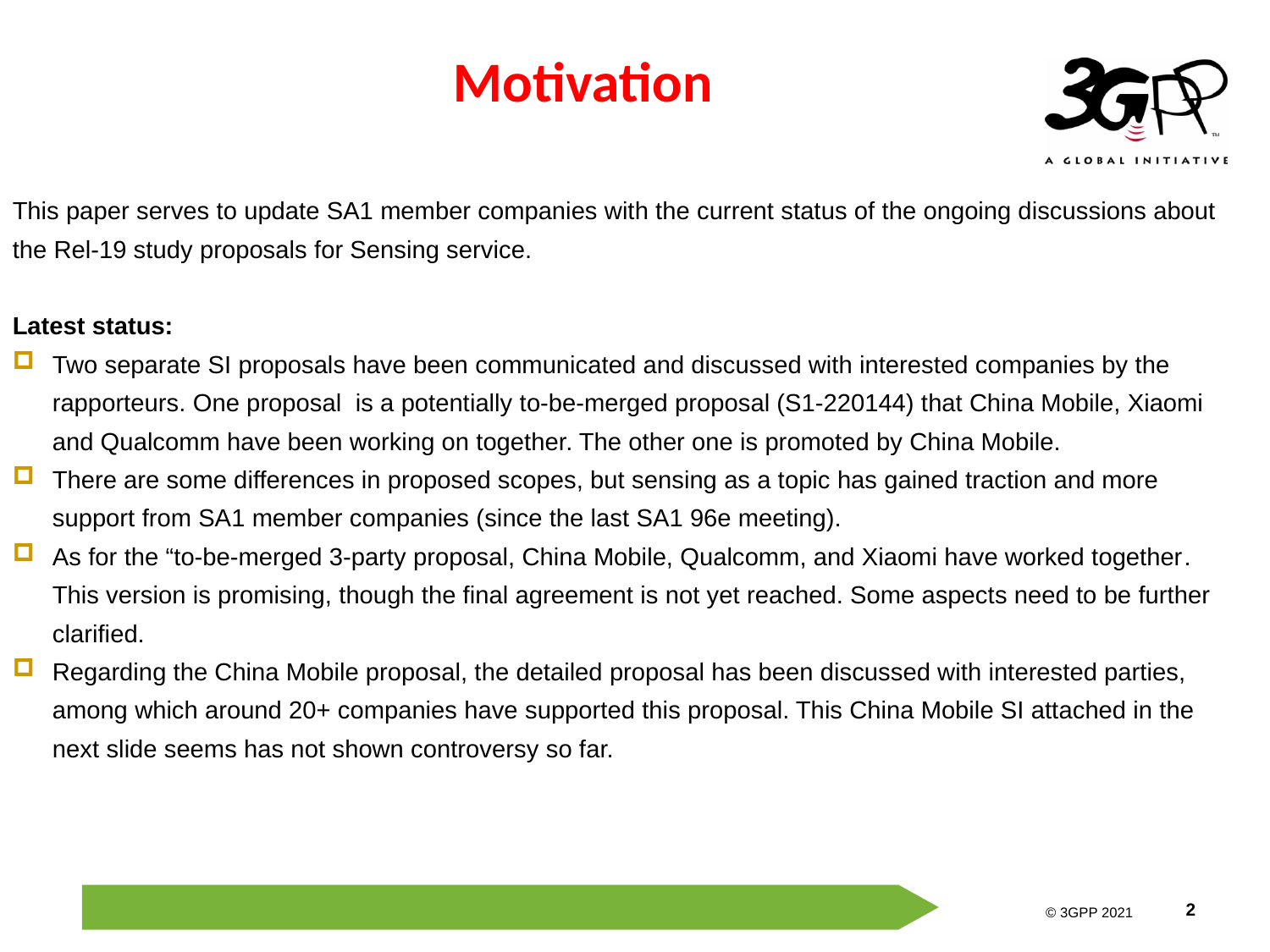

# Motivation
This paper serves to update SA1 member companies with the current status of the ongoing discussions about the Rel-19 study proposals for Sensing service.

Latest status:
Two separate SI proposals have been communicated and discussed with interested companies by the rapporteurs. One proposal  is a potentially to-be-merged proposal (S1-220144) that China Mobile, Xiaomi and Qualcomm have been working on together. The other one is promoted by China Mobile.
There are some differences in proposed scopes, but sensing as a topic has gained traction and more support from SA1 member companies (since the last SA1 96e meeting).
As for the “to-be-merged 3-party proposal, China Mobile, Qualcomm, and Xiaomi have worked together. This version is promising, though the final agreement is not yet reached. Some aspects need to be further clarified.
Regarding the China Mobile proposal, the detailed proposal has been discussed with interested parties, among which around 20+ companies have supported this proposal. This China Mobile SI attached in the next slide seems has not shown controversy so far.